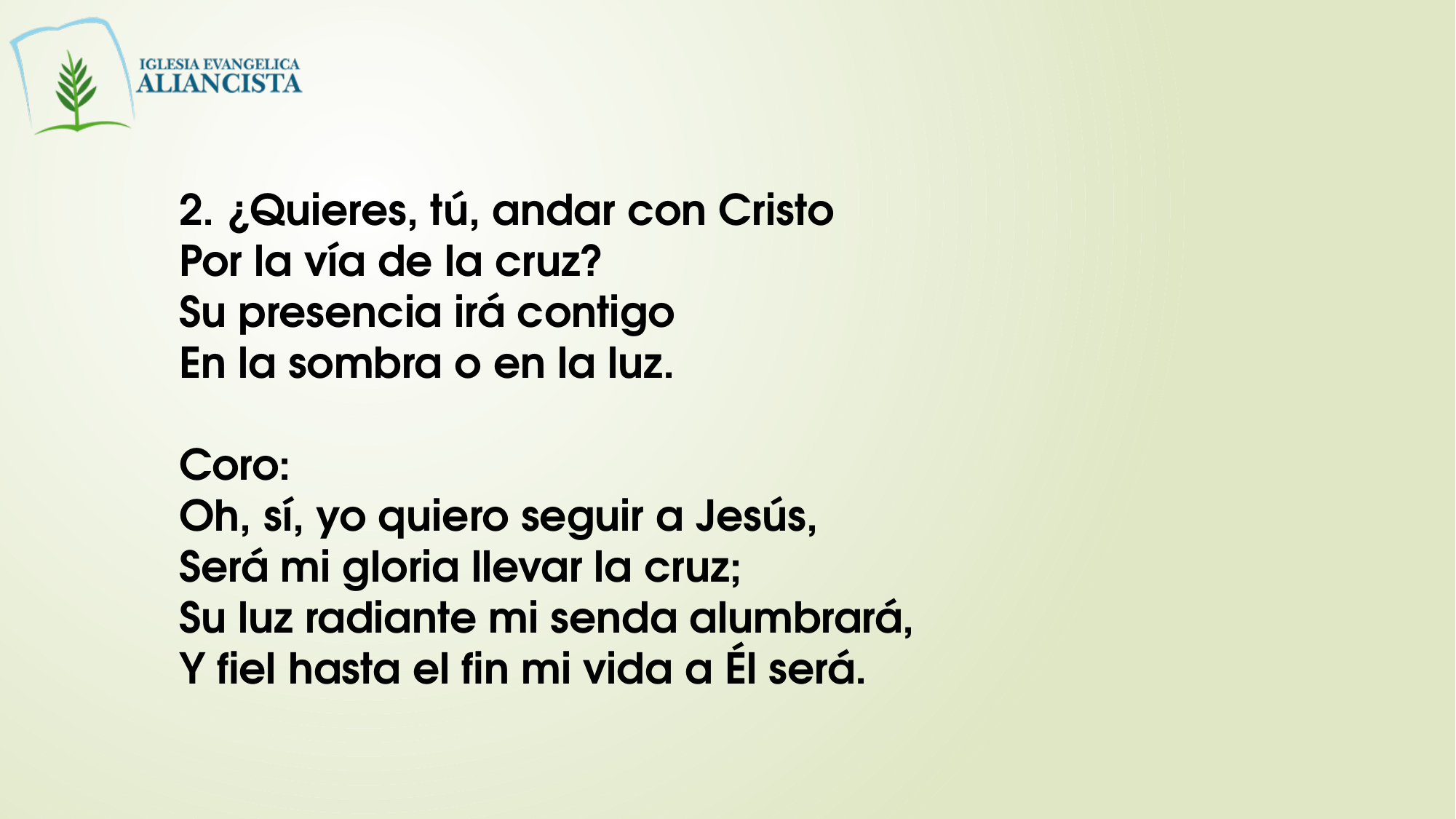

2. ¿Quieres, tú, andar con Cristo
Por la vía de la cruz?
Su presencia irá contigo
En la sombra o en la luz.

Coro:
Oh, sí, yo quiero seguir a Jesús,
Será mi gloria llevar la cruz;
Su luz radiante mi senda alumbrará,
Y fiel hasta el fin mi vida a Él será.